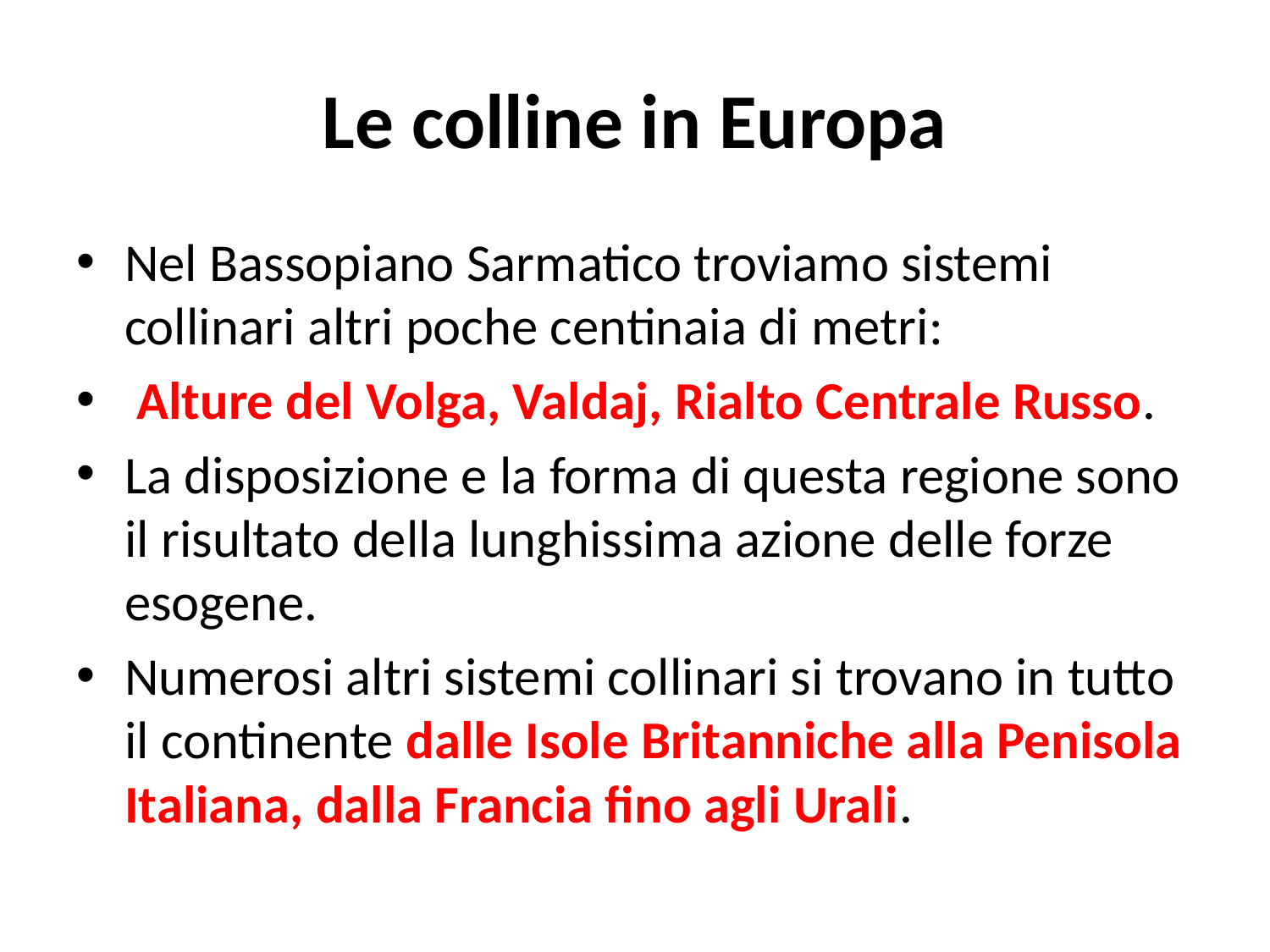

# Le colline in Europa
Nel Bassopiano Sarmatico troviamo sistemi collinari altri poche centinaia di metri:
 Alture del Volga, Valdaj, Rialto Centrale Russo.
La disposizione e la forma di questa regione sono il risultato della lunghissima azione delle forze esogene.
Numerosi altri sistemi collinari si trovano in tutto il continente dalle Isole Britanniche alla Penisola Italiana, dalla Francia fino agli Urali.